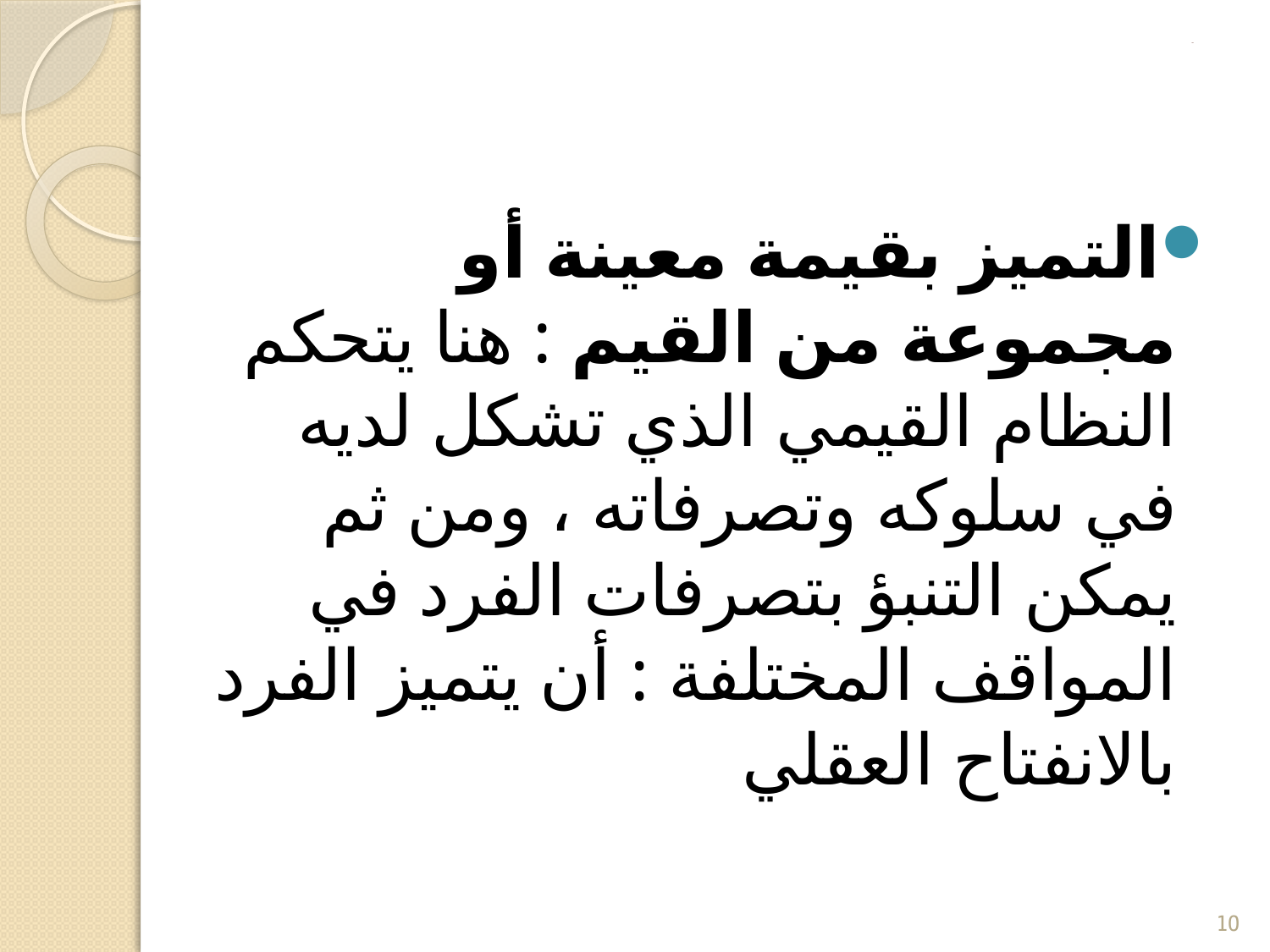

# _
التميز بقيمة معينة أو مجموعة من القيم : هنا يتحكم النظام القيمي الذي تشكل لديه في سلوكه وتصرفاته ، ومن ثم يمكن التنبؤ بتصرفات الفرد في المواقف المختلفة : أن يتميز الفرد بالانفتاح العقلي
10